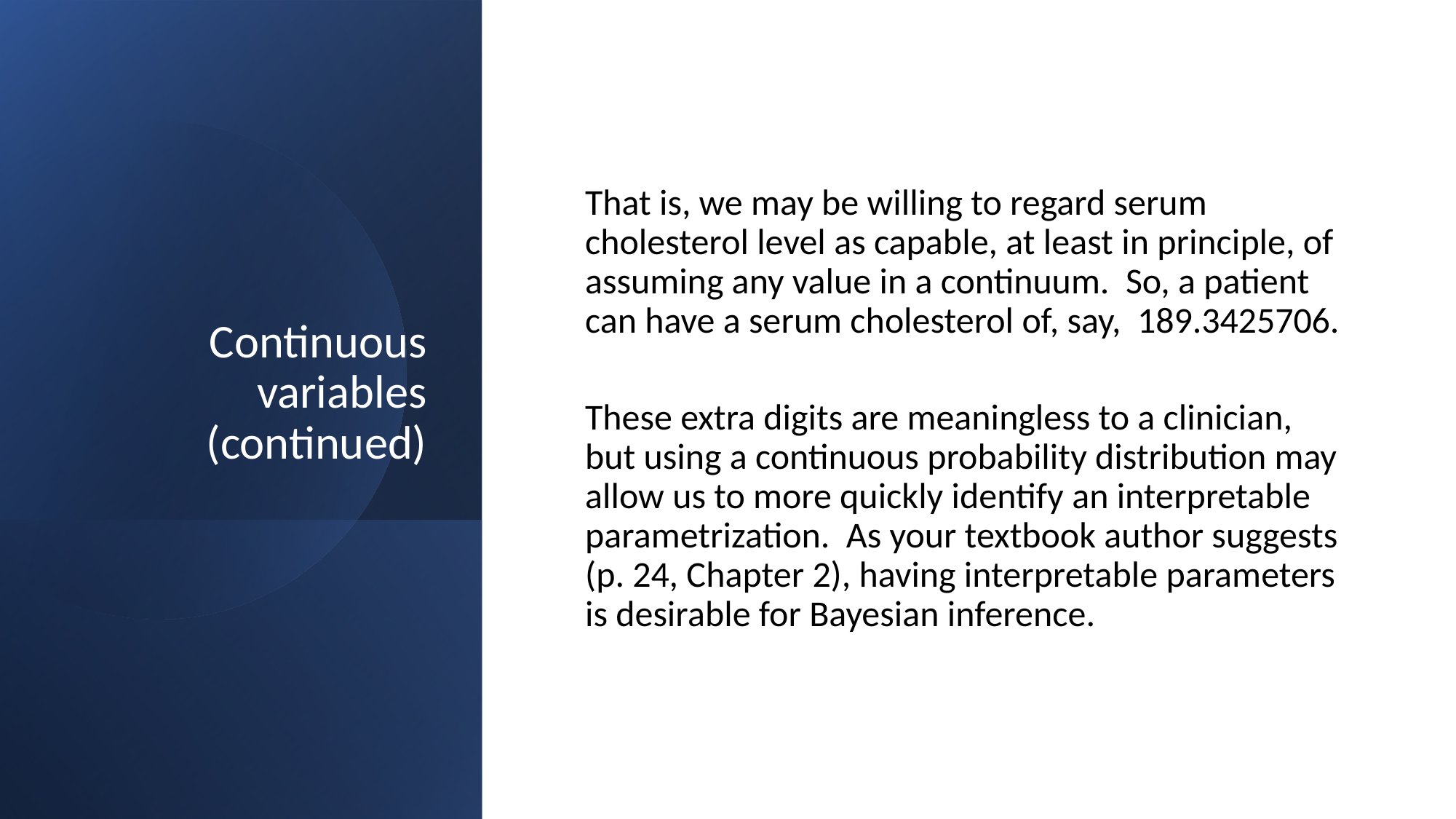

# Continuous variables (continued)
That is, we may be willing to regard serum cholesterol level as capable, at least in principle, of assuming any value in a continuum.  So, a patient can have a serum cholesterol of, say,  189.3425706.

These extra digits are meaningless to a clinician, but using a continuous probability distribution may allow us to more quickly identify an interpretable parametrization.  As your textbook author suggests (p. 24, Chapter 2), having interpretable parameters is desirable for Bayesian inference.